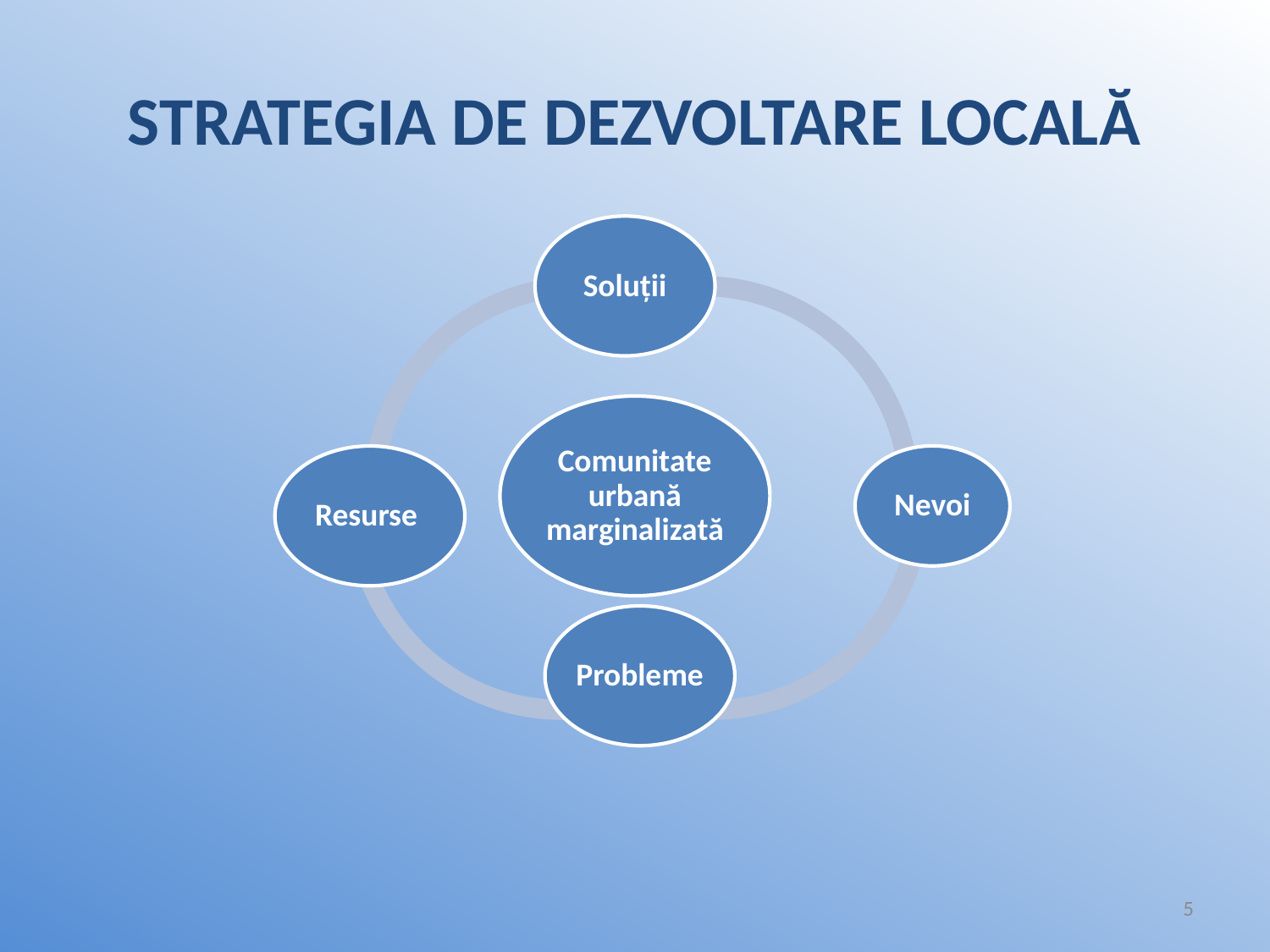

# STRATEGIA DE DEZVOLTARE LOCALĂ
Comunitate urbană marginalizată
Soluții
Nevoi
Probleme
Resurse

5